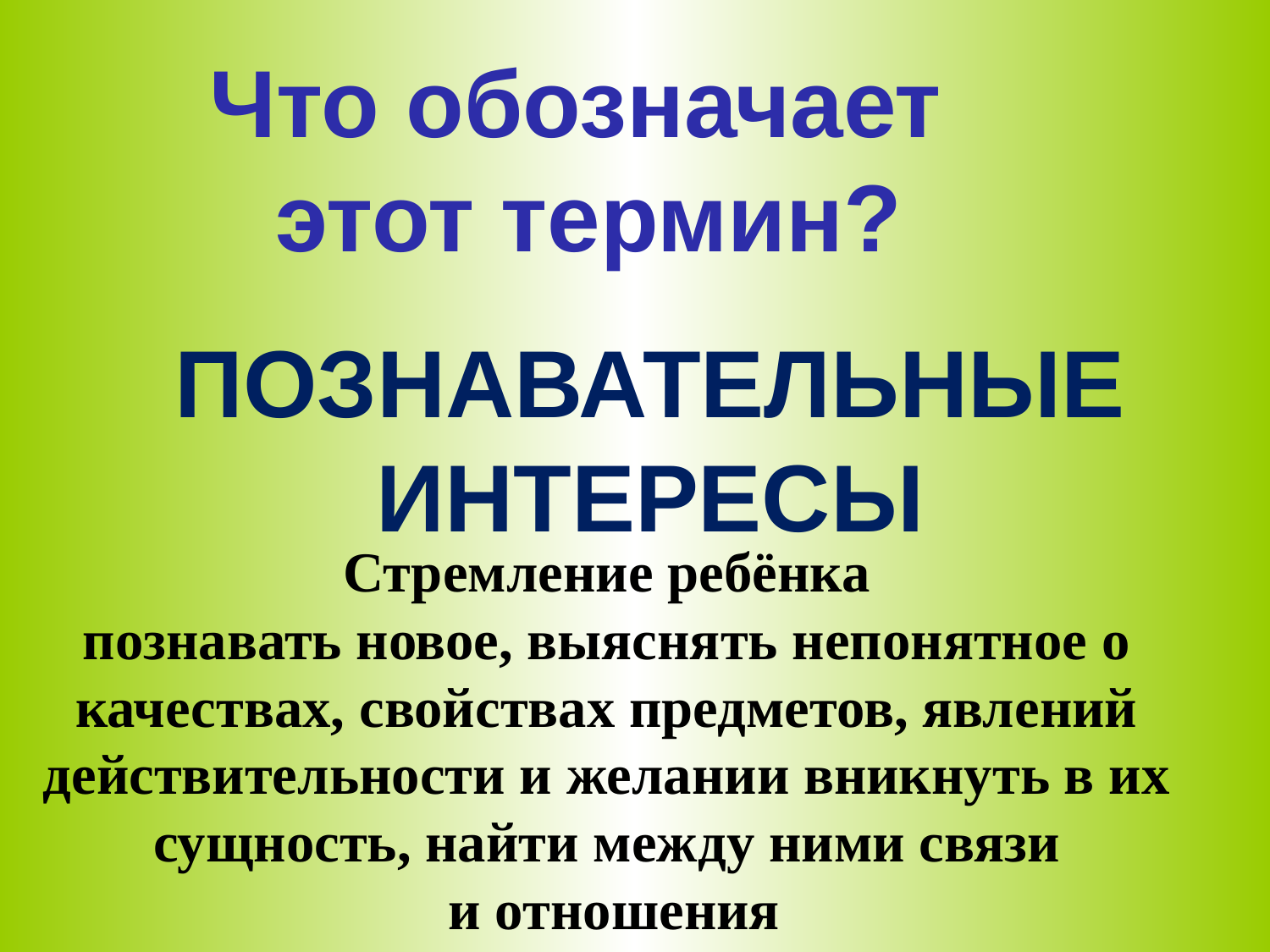

Что обозначает
этот термин?
Познавательные интересы
Стремление ребёнка
познавать новое, выяснять непонятное о
качествах, свойствах предметов, явлений
действительности и желании вникнуть в их
сущность, найти между ними связи
и отношения